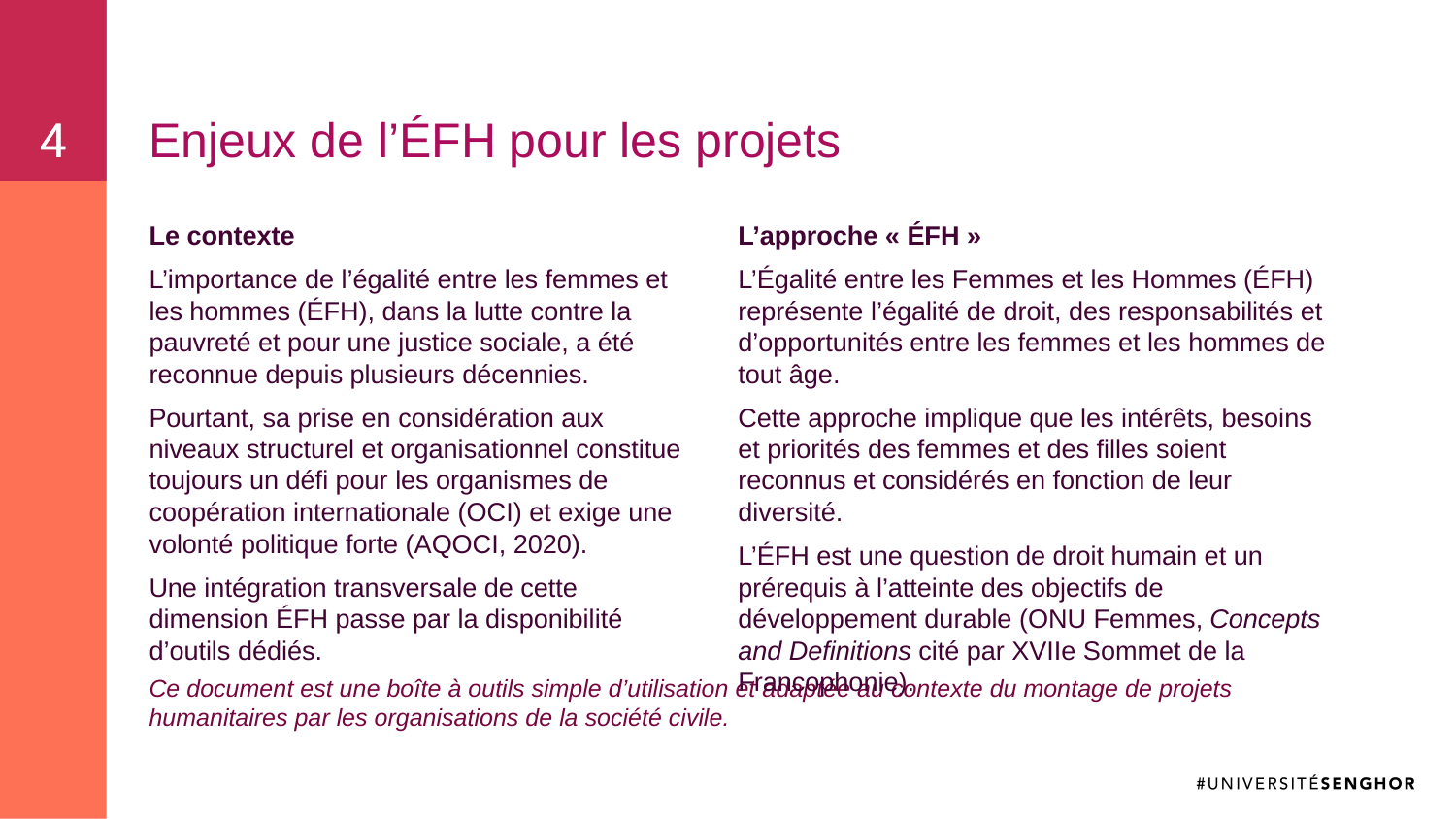

4
4
# Enjeux de l’ÉFH pour les projets
Le contexte
L’importance de l’égalité entre les femmes et les hommes (ÉFH), dans la lutte contre la pauvreté et pour une justice sociale, a été reconnue depuis plusieurs décennies.
Pourtant, sa prise en considération aux niveaux structurel et organisationnel constitue toujours un défi pour les organismes de coopération internationale (OCI) et exige une volonté politique forte (AQOCI, 2020).
Une intégration transversale de cette dimension ÉFH passe par la disponibilité d’outils dédiés.
L’approche « ÉFH »
L’Égalité entre les Femmes et les Hommes (ÉFH) représente l’égalité de droit, des responsabilités et d’opportunités entre les femmes et les hommes de tout âge.
Cette approche implique que les intérêts, besoins et priorités des femmes et des filles soient reconnus et considérés en fonction de leur diversité.
L’ÉFH est une question de droit humain et un prérequis à l’atteinte des objectifs de développement durable (ONU Femmes, Concepts and Definitions cité par XVIIe Sommet de la Francophonie).

Ce document est une boîte à outils simple d’utilisation et adaptée au contexte du montage de projets humanitaires par les organisations de la société civile.